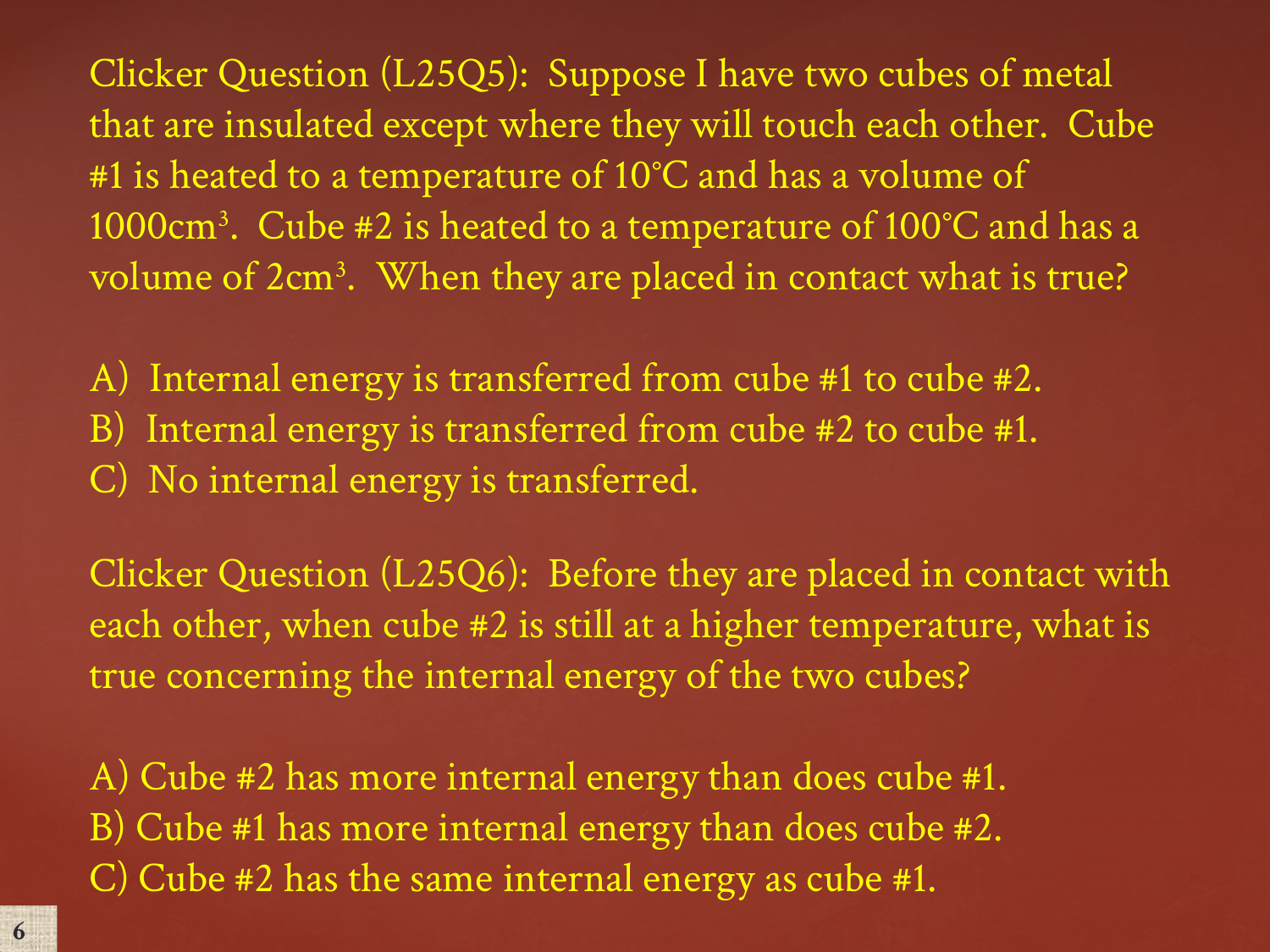

Clicker Question (L25Q5):  Suppose I have two cubes of metal that are insulated except where they will touch each other.  Cube #1 is heated to a temperature of 10°C and has a volume of 1000cm3.  Cube #2 is heated to a temperature of 100°C and has a volume of 2cm3.  When they are placed in contact what is true?

A)  Internal energy is transferred from cube #1 to cube #2.
B)  Internal energy is transferred from cube #2 to cube #1.
C)  No internal energy is transferred.
Clicker Question (L25Q6):  Before they are placed in contact with each other, when cube #2 is still at a higher temperature, what is true concerning the internal energy of the two cubes?

A) Cube #2 has more internal energy than does cube #1.
B) Cube #1 has more internal energy than does cube #2.
C) Cube #2 has the same internal energy as cube #1.
6